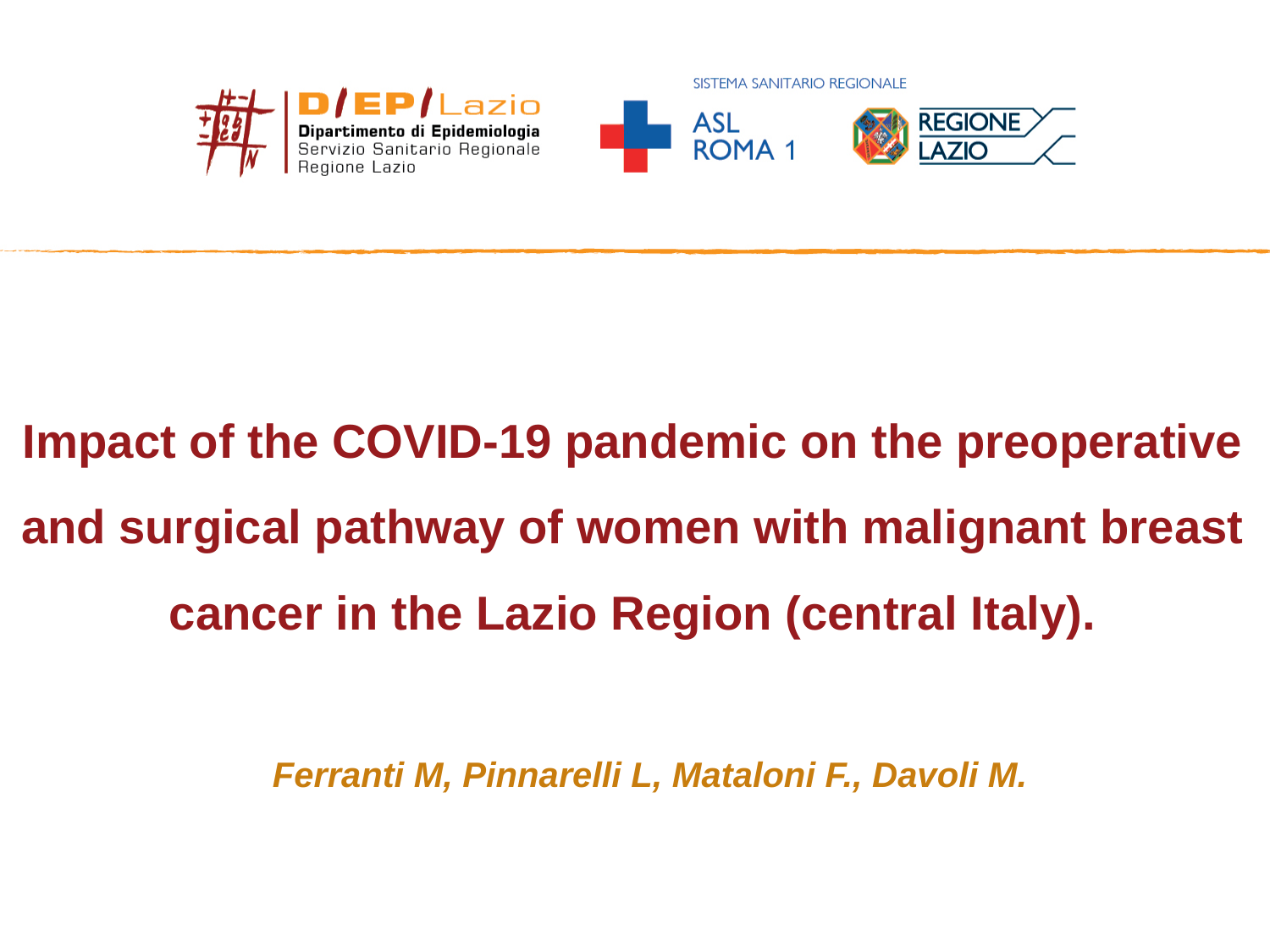

Impact of the COVID-19 pandemic on the preoperative and surgical pathway of women with malignant breast cancer in the Lazio Region (central Italy).
Ferranti M, Pinnarelli L, Mataloni F., Davoli M.